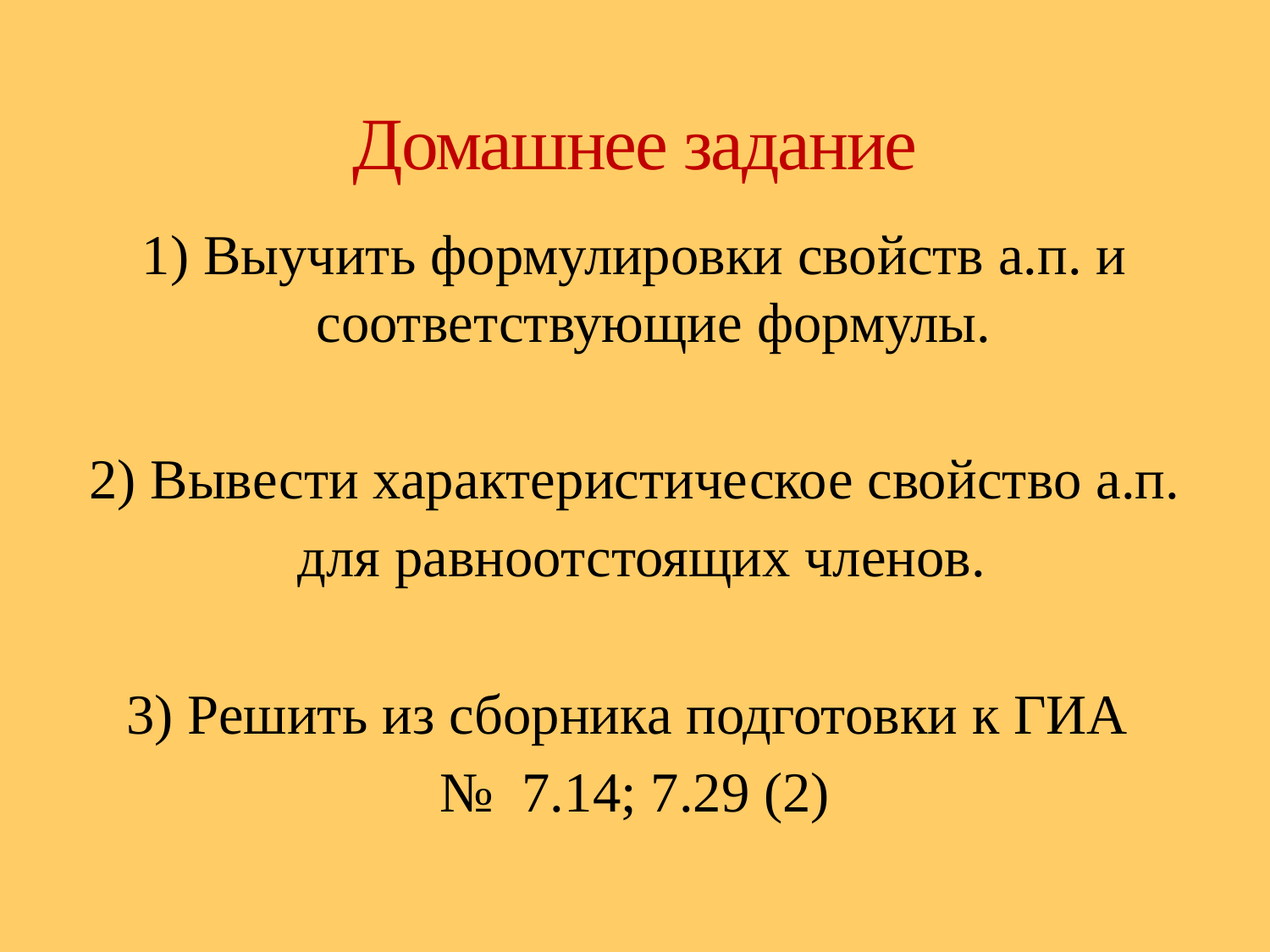

# Домашнее задание
1) Выучить формулировки свойств а.п. и соответствующие формулы.

2) Вывести характеристическое свойство а.п.
 для равноотстоящих членов.

3) Решить из сборника подготовки к ГИА
№  7.14; 7.29 (2)